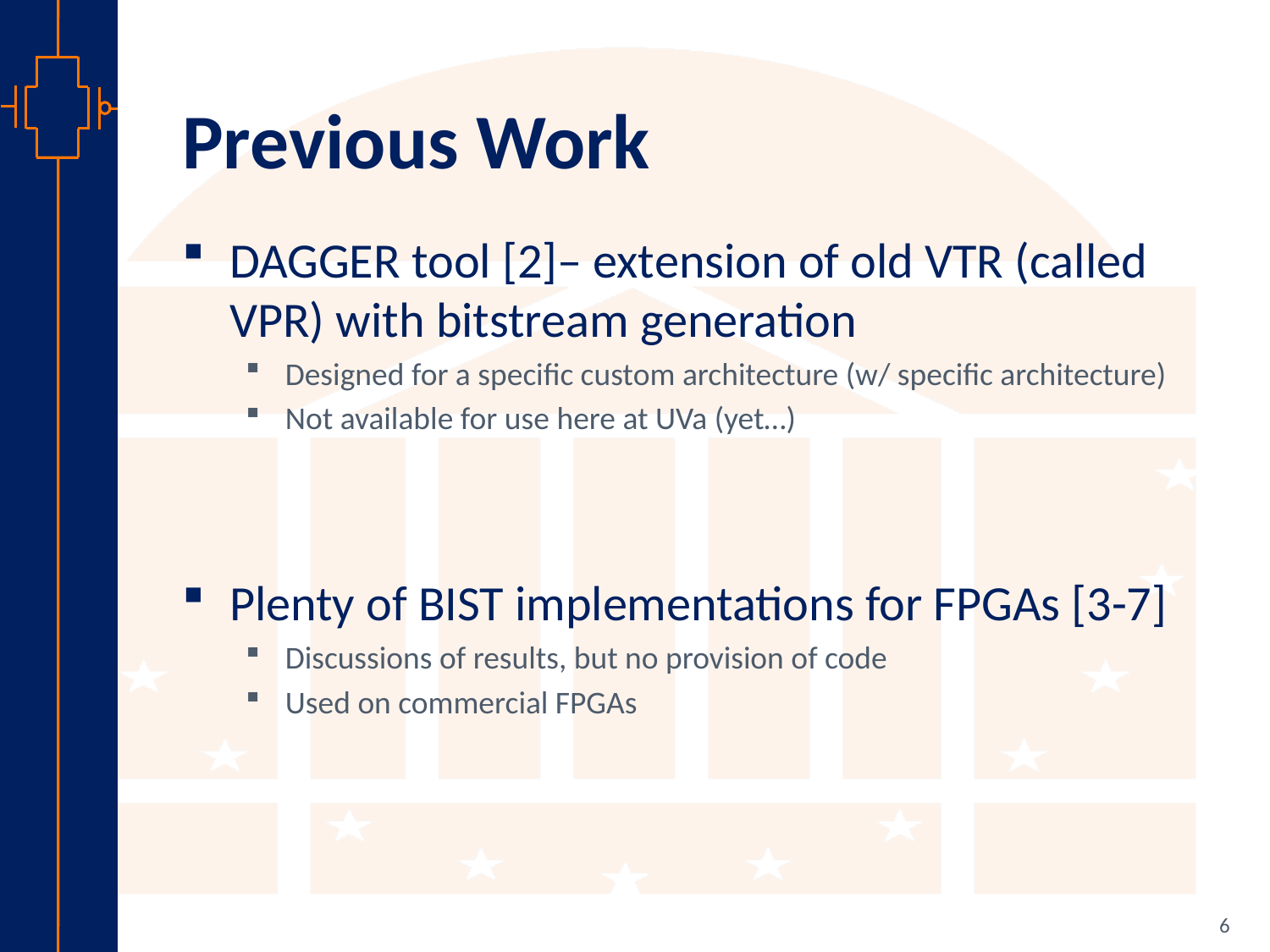

# Previous Work
DAGGER tool [2]– extension of old VTR (called VPR) with bitstream generation
Designed for a specific custom architecture (w/ specific architecture)
Not available for use here at UVa (yet…)

Plenty of BIST implementations for FPGAs [3-7]
Discussions of results, but no provision of code
Used on commercial FPGAs
6